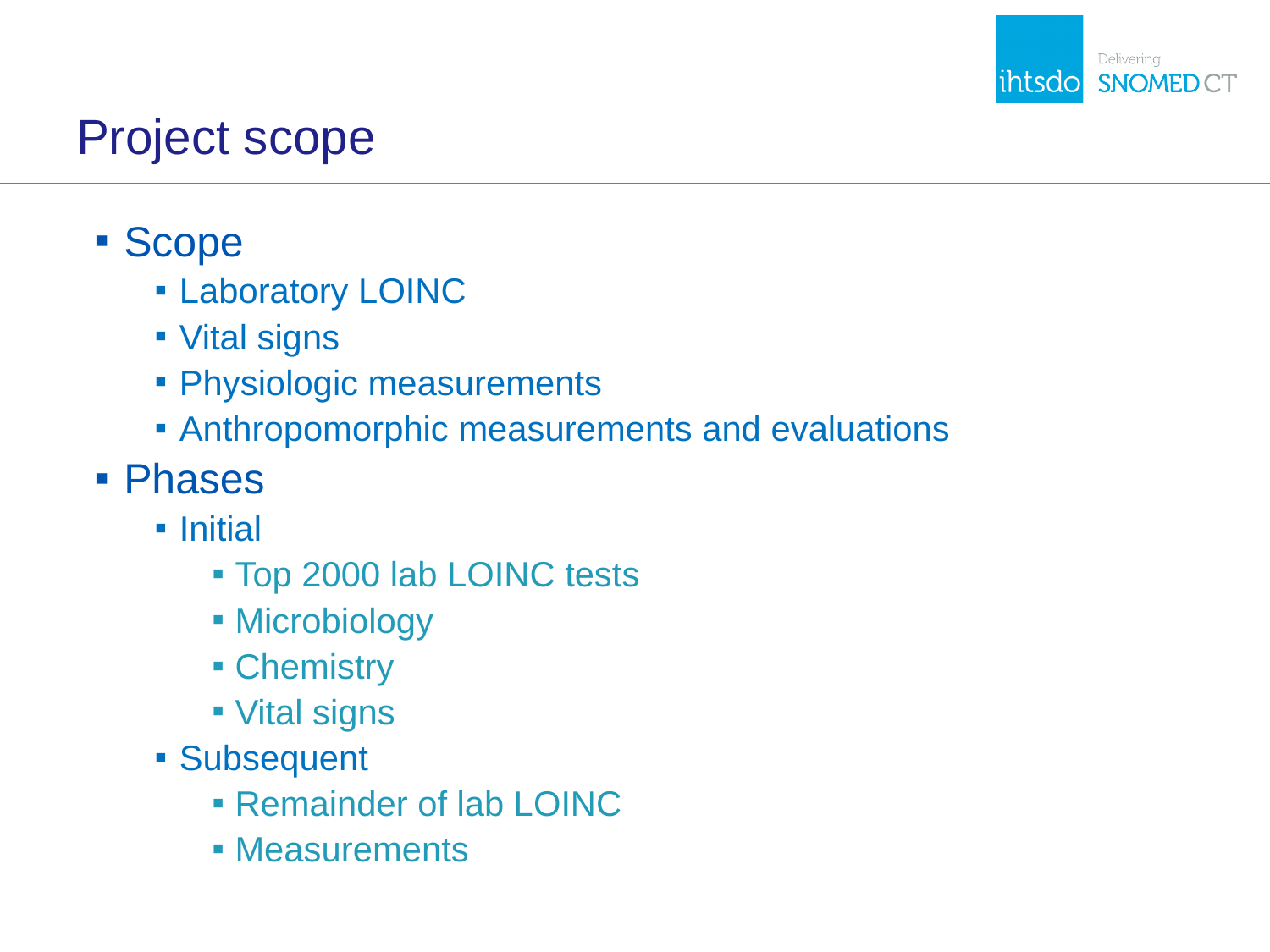

# Project scope
Scope
Laboratory LOINC
Vital signs
Physiologic measurements
Anthropomorphic measurements and evaluations
Phases
Initial
Top 2000 lab LOINC tests
Microbiology
Chemistry
Vital signs
Subsequent
Remainder of lab LOINC
Measurements